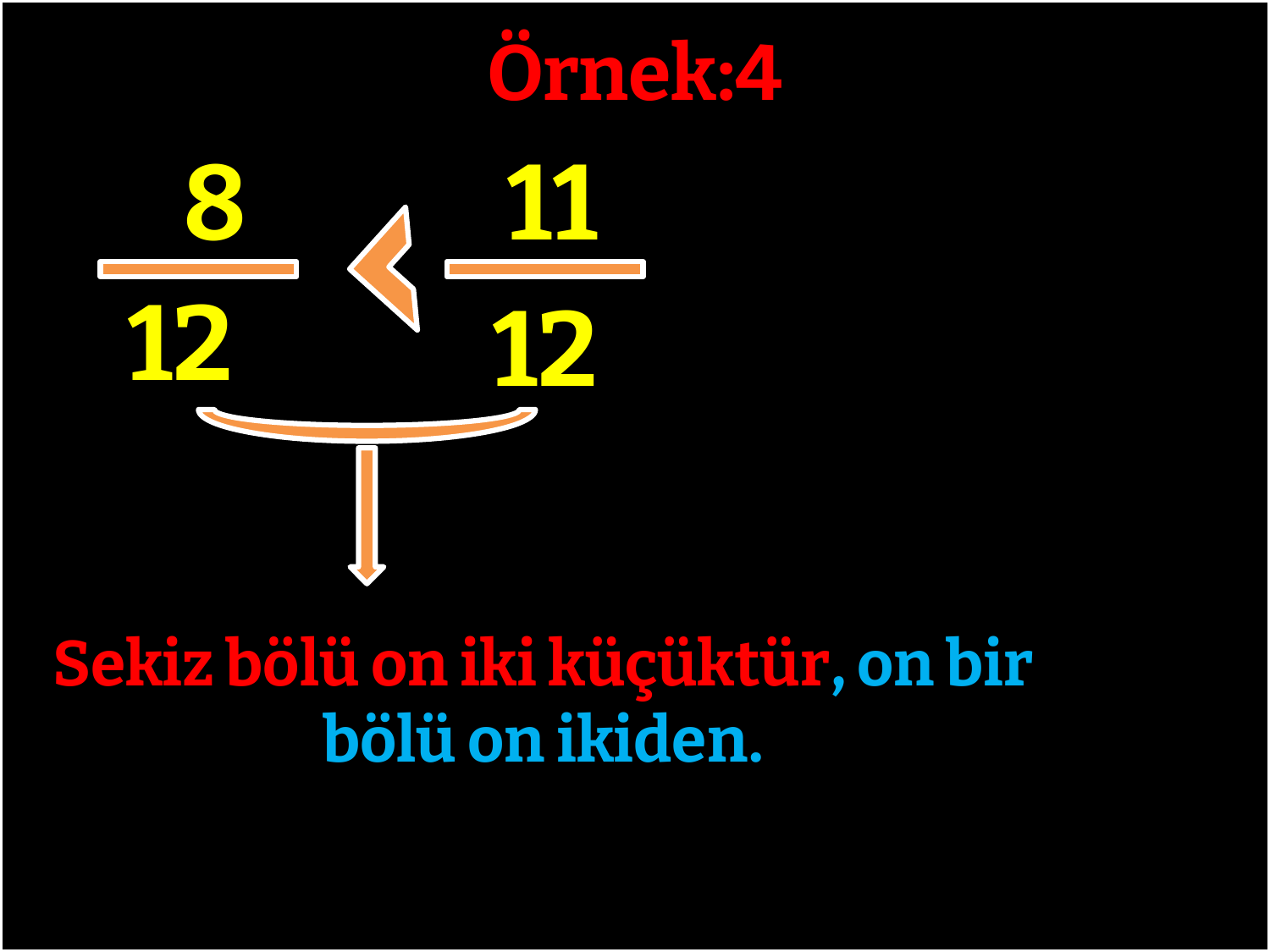

Örnek:4
8
11

12
12
#

Sekiz bölü on iki küçüktür, on bir bölü on ikiden.